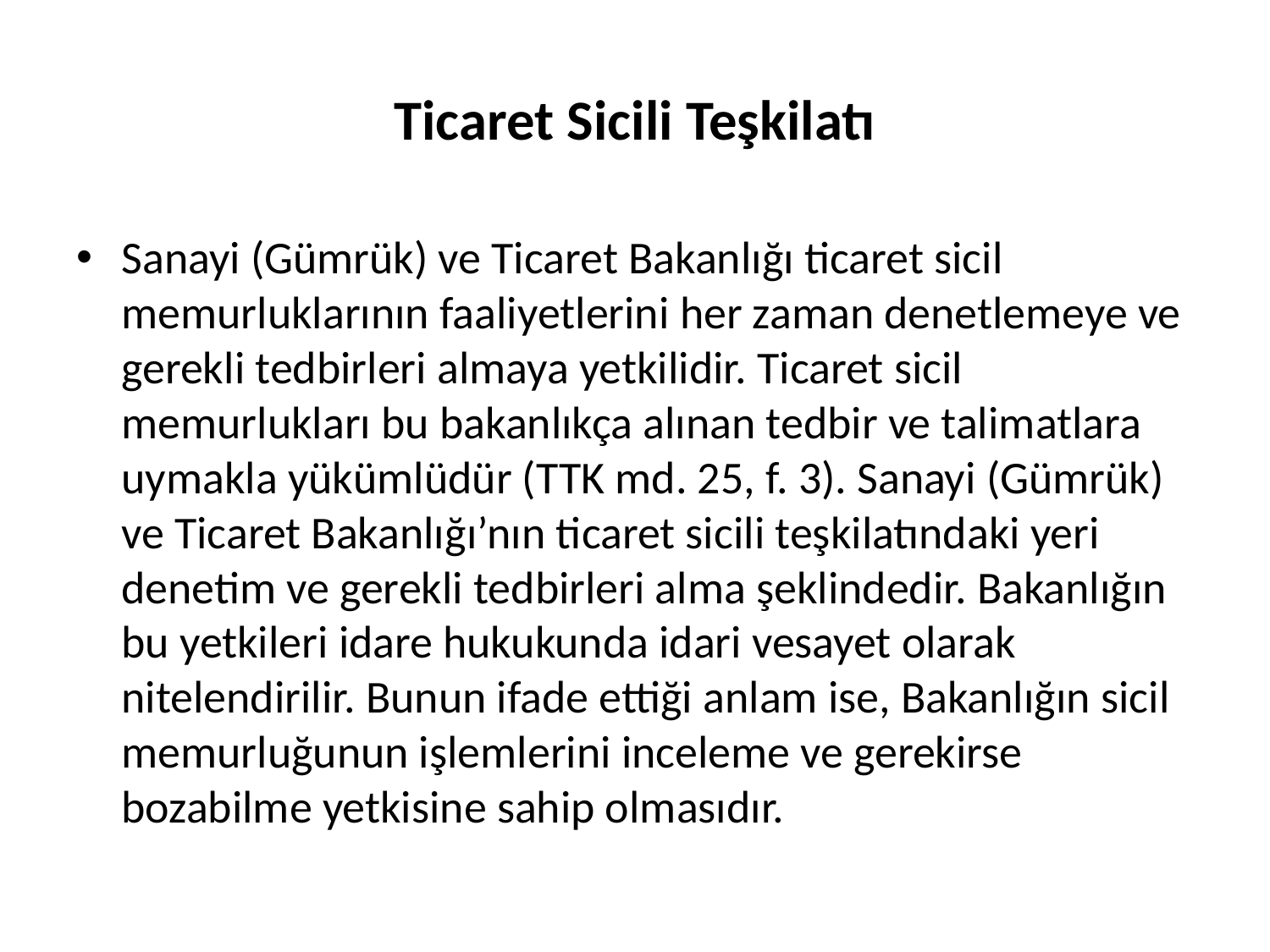

# Ticaret Sicili Teşkilatı
Sanayi (Gümrük) ve Ticaret Bakanlığı ticaret sicil memurluklarının faaliyetlerini her zaman denetlemeye ve gerekli tedbirleri almaya yetkilidir. Ticaret sicil memurlukları bu bakanlıkça alınan tedbir ve talimatlara uymakla yükümlüdür (TTK md. 25, f. 3). Sanayi (Gümrük) ve Ticaret Bakanlığı’nın ticaret sicili teşkilatındaki yeri denetim ve gerekli tedbirleri alma şeklindedir. Bakanlığın bu yetkileri idare hukukunda idari vesayet olarak nitelendirilir. Bunun ifade ettiği anlam ise, Bakanlığın sicil memurluğunun işlemlerini inceleme ve gerekirse bozabilme yetkisine sahip olmasıdır.